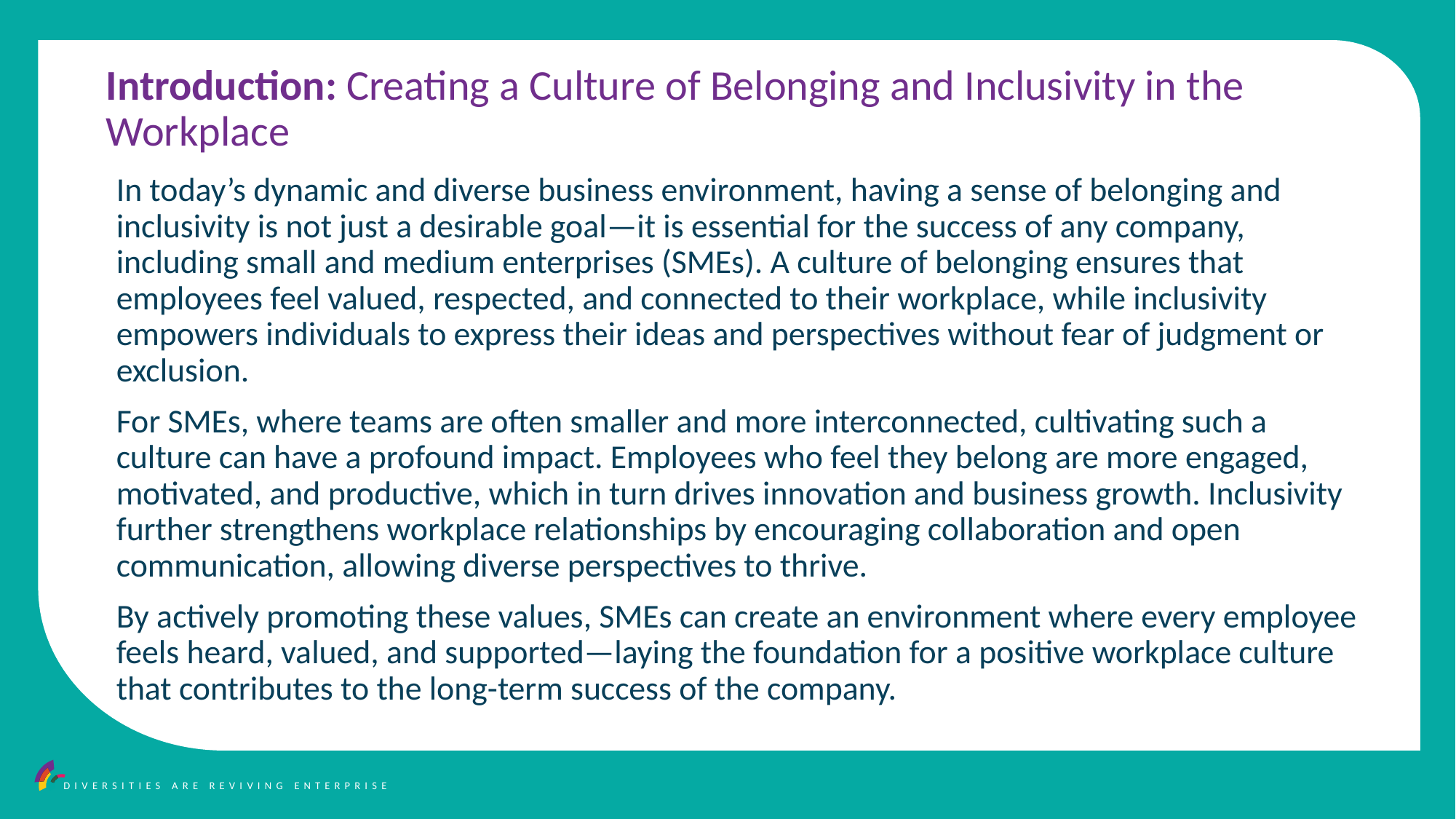

Introduction: Creating a Culture of Belonging and Inclusivity in the Workplace
In today’s dynamic and diverse business environment, having a sense of belonging and inclusivity is not just a desirable goal—it is essential for the success of any company, including small and medium enterprises (SMEs). A culture of belonging ensures that employees feel valued, respected, and connected to their workplace, while inclusivity empowers individuals to express their ideas and perspectives without fear of judgment or exclusion.
For SMEs, where teams are often smaller and more interconnected, cultivating such a culture can have a profound impact. Employees who feel they belong are more engaged, motivated, and productive, which in turn drives innovation and business growth. Inclusivity further strengthens workplace relationships by encouraging collaboration and open communication, allowing diverse perspectives to thrive.
By actively promoting these values, SMEs can create an environment where every employee feels heard, valued, and supported—laying the foundation for a positive workplace culture that contributes to the long-term success of the company.